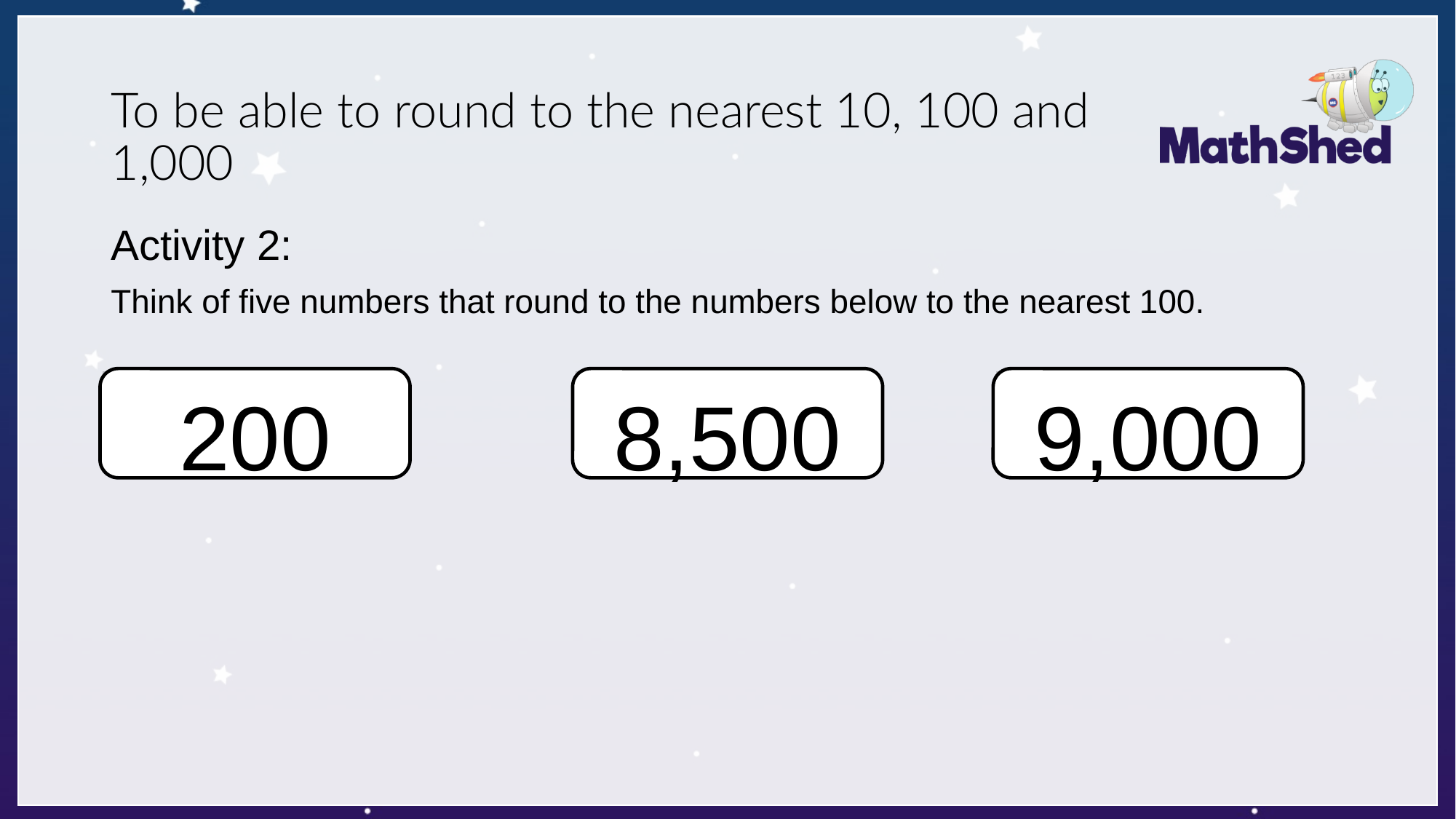

# To be able to round to the nearest 10, 100 and 1,000
Activity 2:
Think of five numbers that round to the numbers below to the nearest 100.

200
8,500
9,000